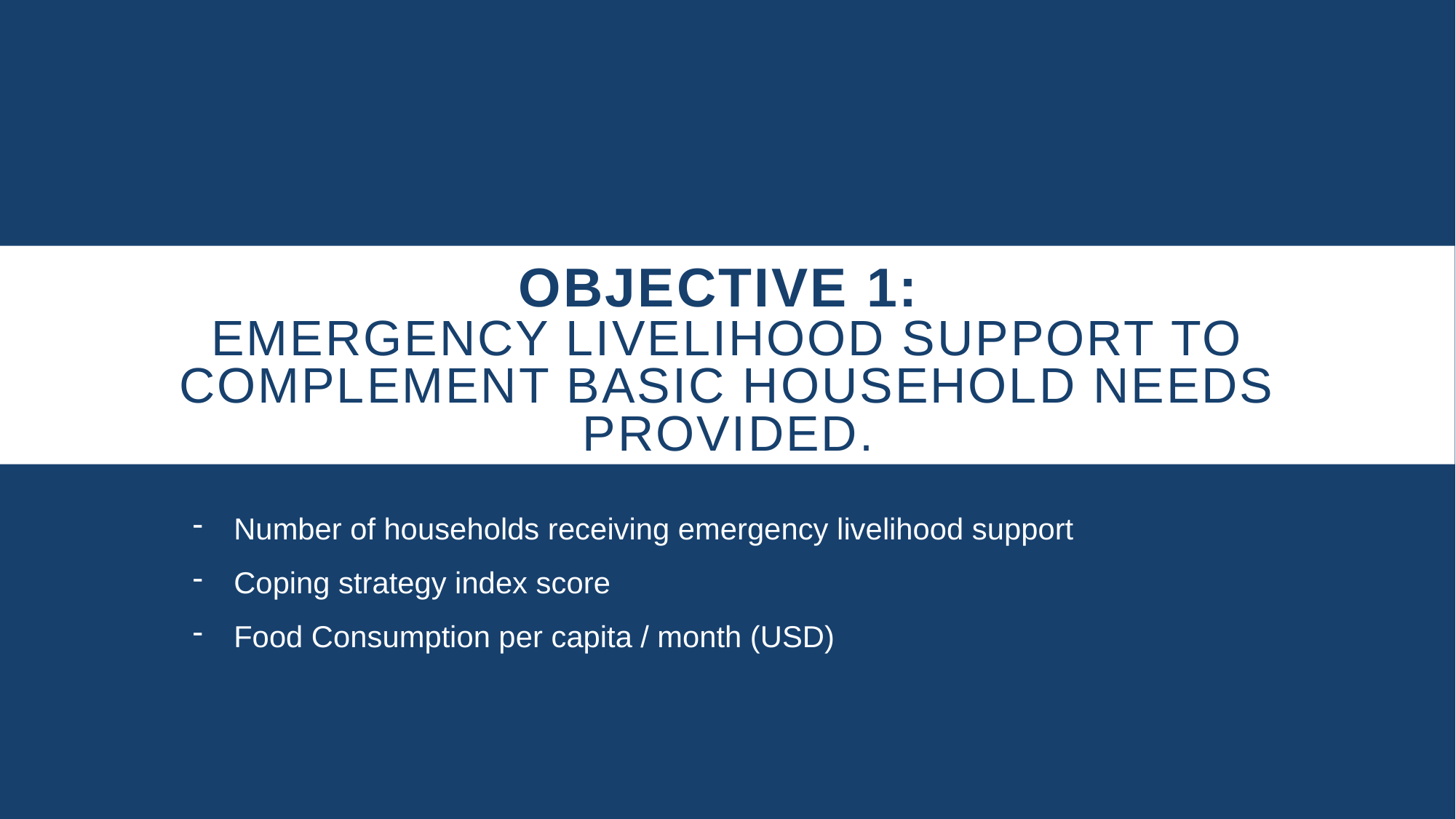

# Objective 1: Emergency livelihood support to complement basic household needs provided.
Number of households receiving emergency livelihood support
Coping strategy index score
Food Consumption per capita / month (USD)